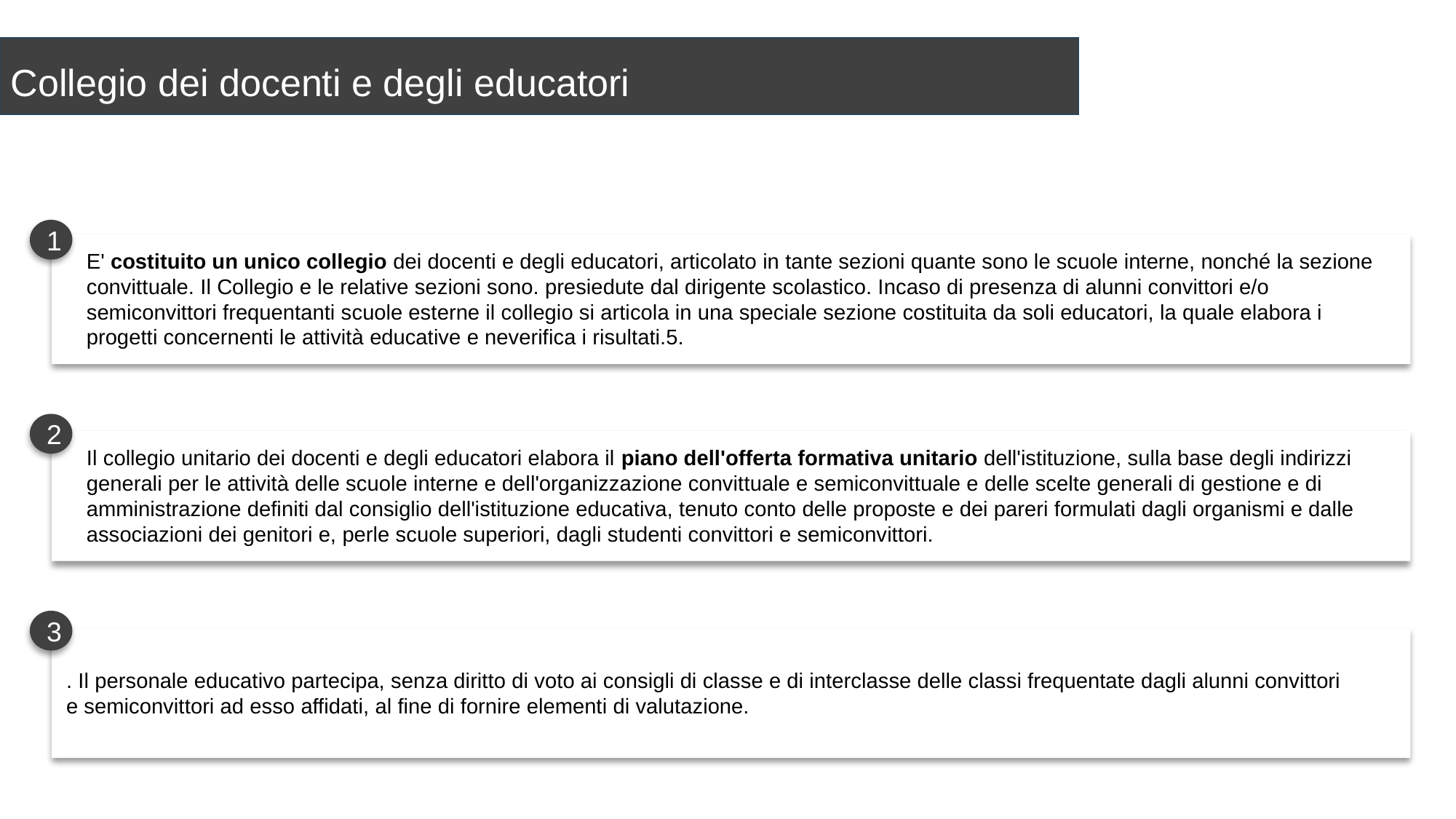

Collegio dei docenti e degli educatori
1

E' costituito un unico collegio dei docenti e degli educatori, articolato in tante sezioni quante sono le scuole interne, nonché la sezione convittuale. Il Collegio e le relative sezioni sono. presiedute dal dirigente scolastico. Incaso di presenza di alunni convittori e/o semiconvittori frequentanti scuole esterne il collegio si articola in una speciale sezione costituita da soli educatori, la quale elabora i progetti concernenti le attività educative e neverifica i risultati.5.
2

Il collegio unitario dei docenti e degli educatori elabora il piano dell'offerta formativa unitario dell'istituzione, sulla base degli indirizzi generali per le attività delle scuole interne e dell'organizzazione convittuale e semiconvittuale e delle scelte generali di gestione e di amministrazione definiti dal consiglio dell'istituzione educativa, tenuto conto delle proposte e dei pareri formulati dagli organismi e dalle associazioni dei genitori e, perle scuole superiori, dagli studenti convittori e semiconvittori.
3

. Il personale educativo partecipa, senza diritto di voto ai consigli di classe e di interclasse delle classi frequentate dagli alunni convittori e semiconvittori ad esso affidati, al fine di fornire elementi di valutazione.